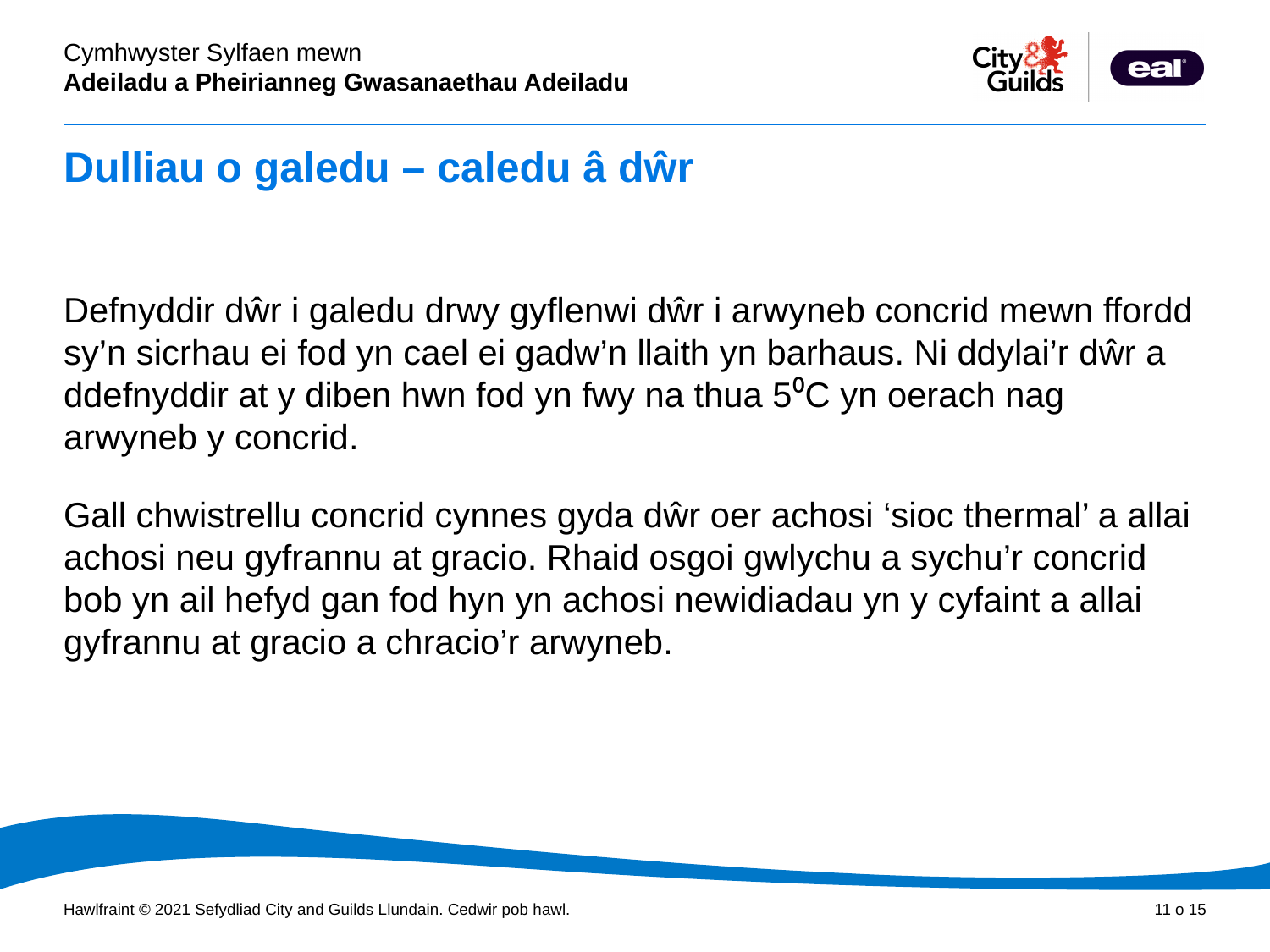

# Dulliau o galedu – caledu â dŵr

Defnyddir dŵr i galedu drwy gyflenwi dŵr i arwyneb concrid mewn ffordd sy’n sicrhau ei fod yn cael ei gadw’n llaith yn barhaus. Ni ddylai’r dŵr a ddefnyddir at y diben hwn fod yn fwy na thua 5⁰C yn oerach nag arwyneb y concrid.
Gall chwistrellu concrid cynnes gyda dŵr oer achosi ‘sioc thermal’ a allai achosi neu gyfrannu at gracio. Rhaid osgoi gwlychu a sychu’r concrid bob yn ail hefyd gan fod hyn yn achosi newidiadau yn y cyfaint a allai gyfrannu at gracio a chracio’r arwyneb.